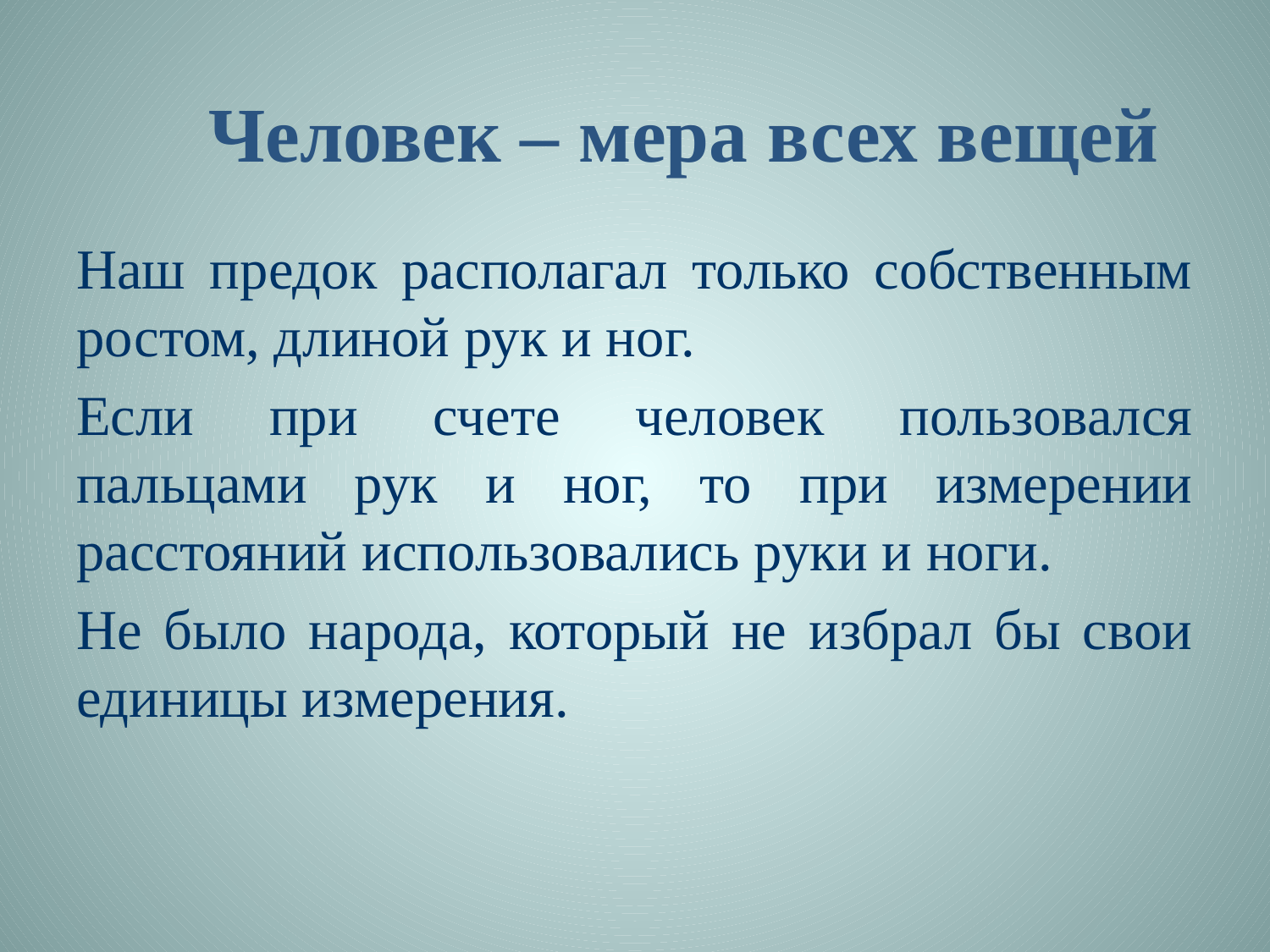

# Человек – мера всех вещей
Наш предок располагал только собственным ростом, длиной рук и ног.
Если при счете человек пользовался пальцами рук и ног, то при измерении расстояний использовались руки и ноги.
Не было народа, который не избрал бы свои единицы измерения.